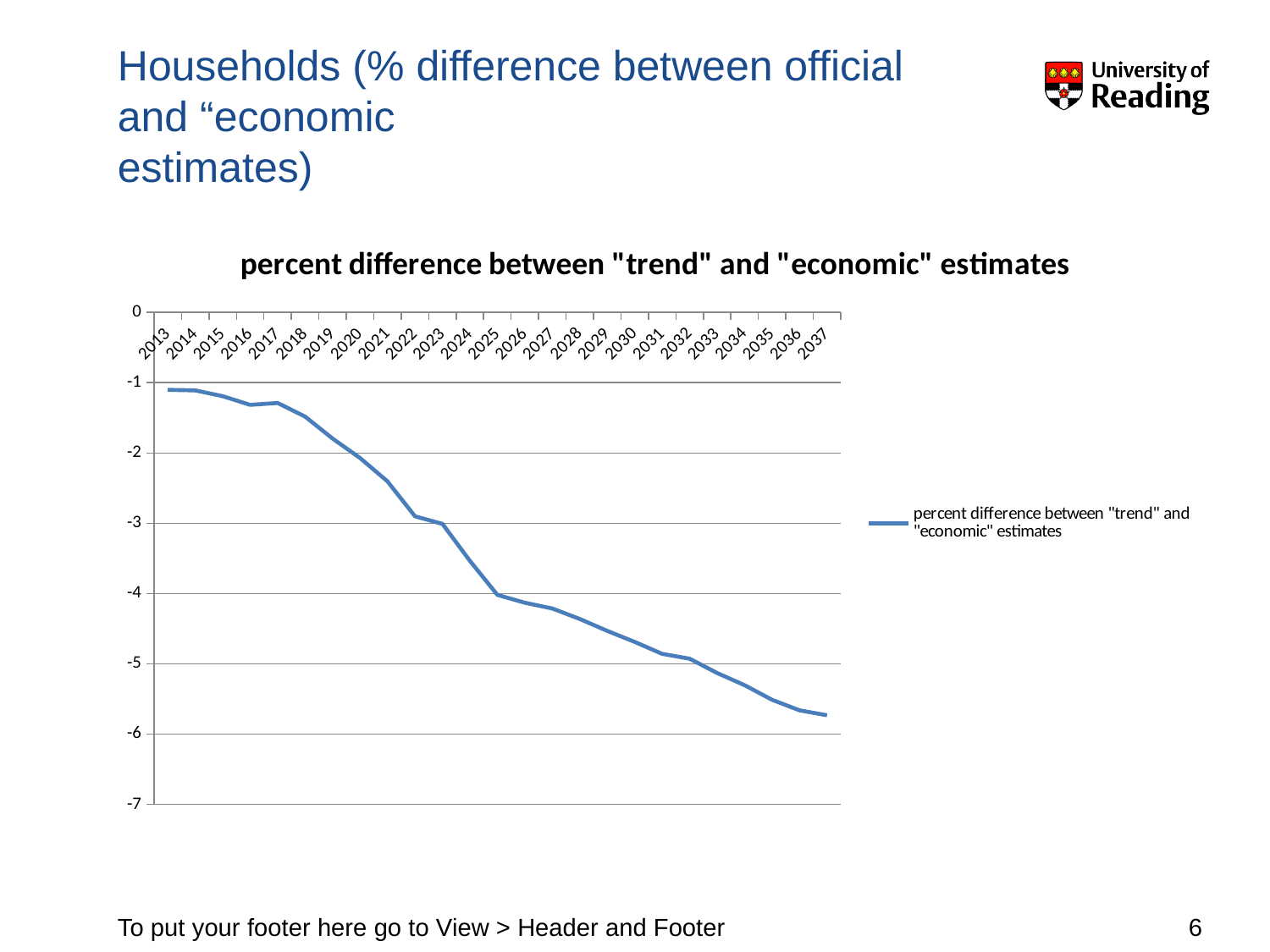

# Households (% difference between official and “economic estimates)

### Chart:

| Category | percent difference between "trend" and "economic" estimates |
|---|---|
| 2013 | -1.1016107166304523 |
| 2014 | -1.1094279208064384 |
| 2015 | -1.1918467240832786 |
| 2016 | -1.3154439240220417 |
| 2017 | -1.2888779836628395 |
| 2018 | -1.482241794920136 |
| 2019 | -1.794869580824554 |
| 2020 | -2.07172342223515 |
| 2021 | -2.4045296150263518 |
| 2022 | -2.9013527610205037 |
| 2023 | -3.0096556878214664 |
| 2024 | -3.5363477252348896 |
| 2025 | -4.020128698287417 |
| 2026 | -4.131702630693345 |
| 2027 | -4.21444601937816 |
| 2028 | -4.362995331179576 |
| 2029 | -4.532857898345311 |
| 2030 | -4.68921029225714 |
| 2031 | -4.8590708144940375 |
| 2032 | -4.928213311788765 |
| 2033 | -5.131894860788 |
| 2034 | -5.304899115862105 |
| 2035 | -5.5129324325258295 |
| 2036 | -5.66274897010286 |
| 2037 | -5.733208261308009 |
6